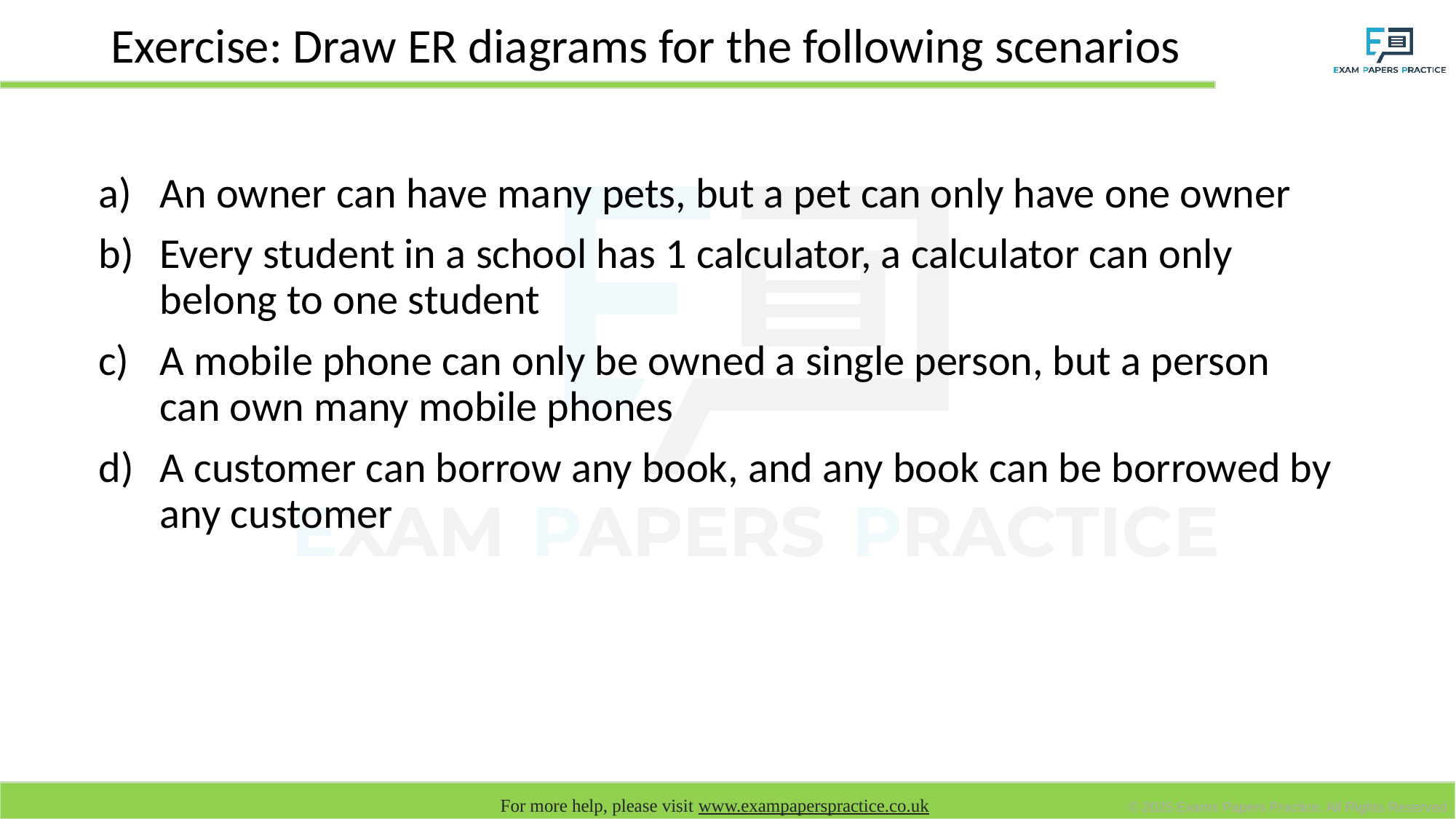

# Exercise: Draw ER diagrams for the following scenarios
An owner can have many pets, but a pet can only have one owner
Every student in a school has 1 calculator, a calculator can only belong to one student
A mobile phone can only be owned a single person, but a person can own many mobile phones
A customer can borrow any book, and any book can be borrowed by any customer